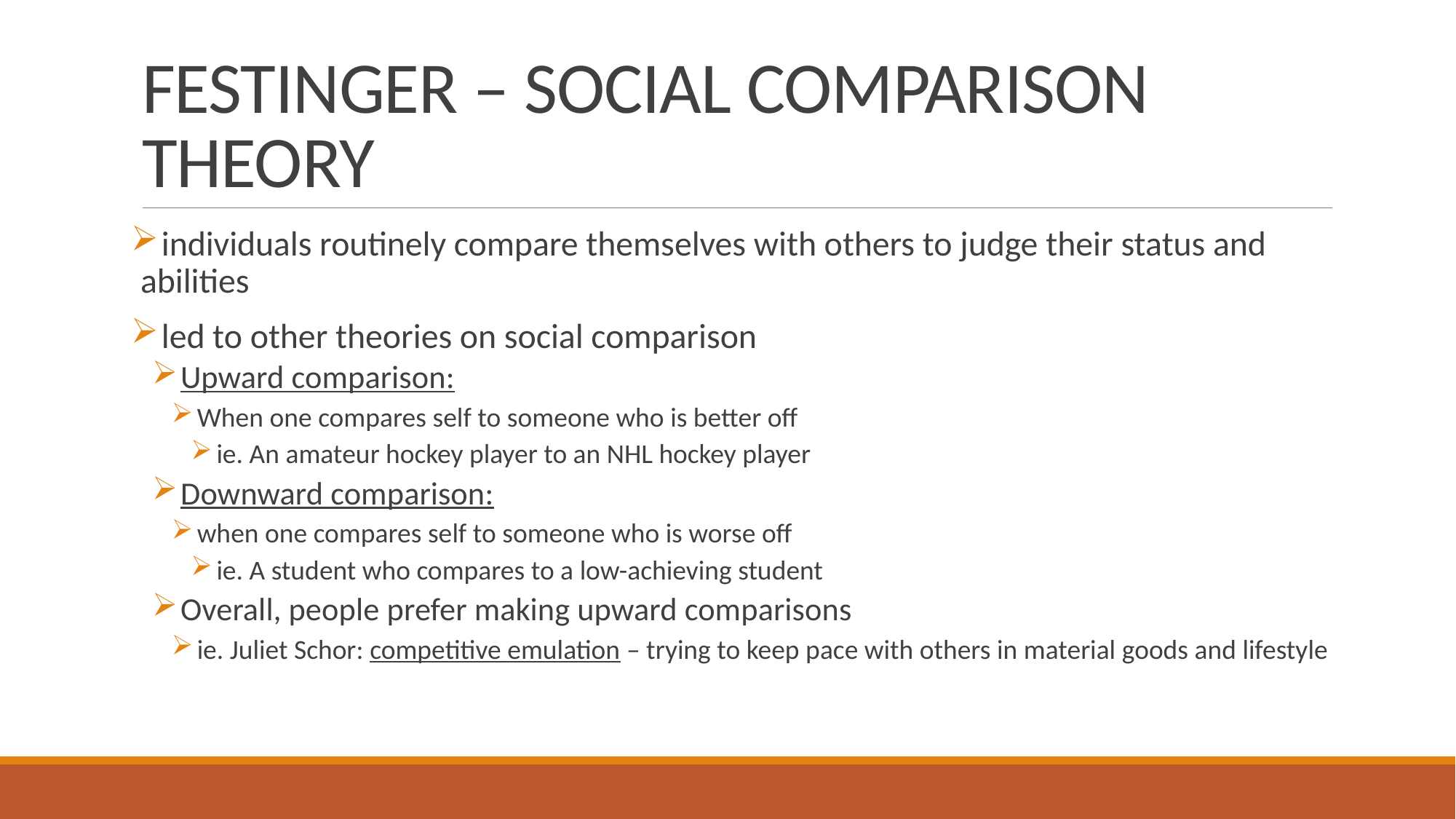

# FESTINGER – SOCIAL COMPARISON THEORY
 individuals routinely compare themselves with others to judge their status and abilities
 led to other theories on social comparison
 Upward comparison:
 When one compares self to someone who is better off
 ie. An amateur hockey player to an NHL hockey player
 Downward comparison:
 when one compares self to someone who is worse off
 ie. A student who compares to a low-achieving student
 Overall, people prefer making upward comparisons
 ie. Juliet Schor: competitive emulation – trying to keep pace with others in material goods and lifestyle